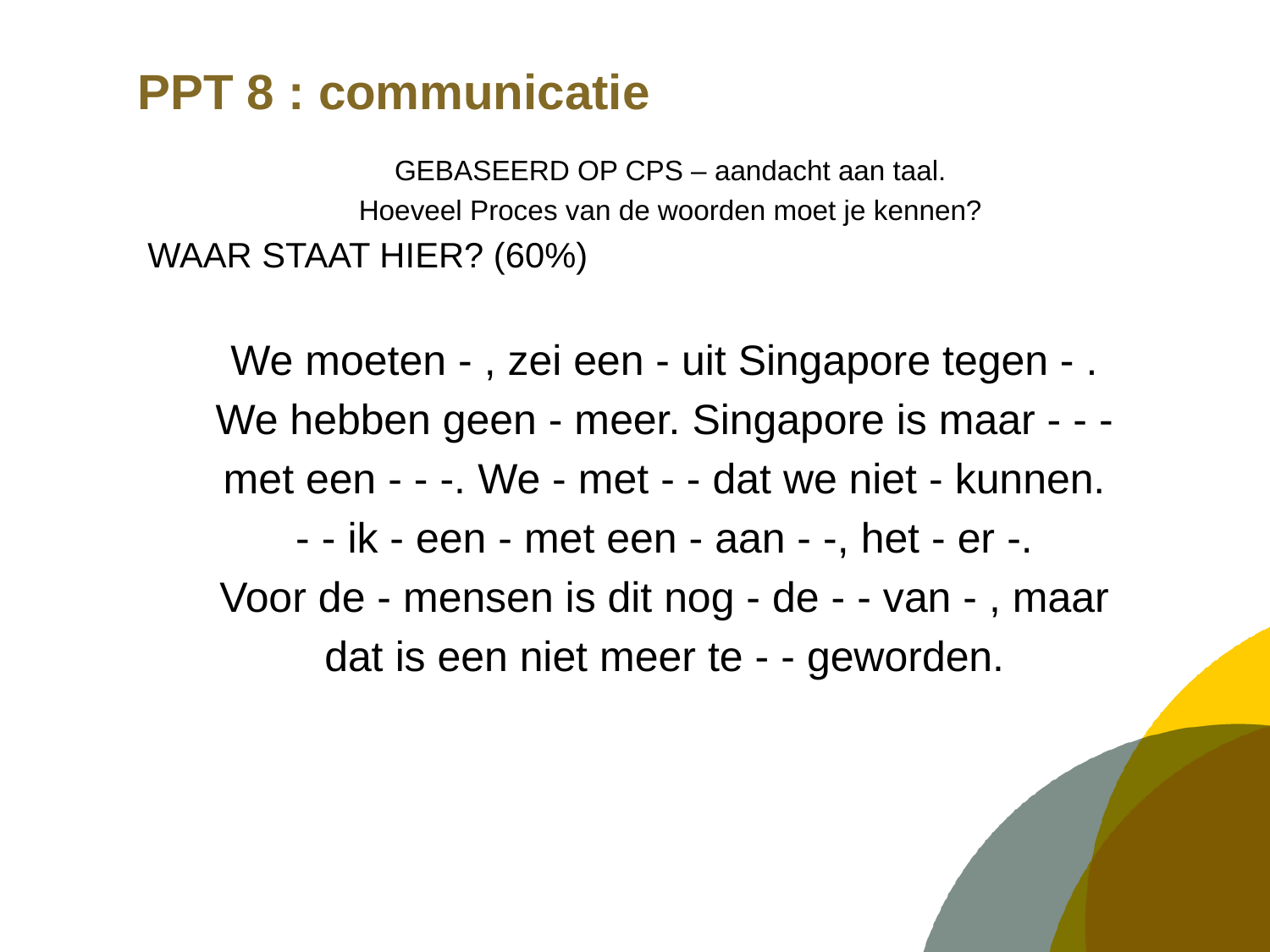

# PPT 8 : communicatie
GEBASEERD OP CPS – aandacht aan taal.
Hoeveel Proces van de woorden moet je kennen?
WAAR STAAT HIER? (60%)

We moeten - , zei een - uit Singapore tegen - .
We hebben geen - meer. Singapore is maar - - -
met een - - -. We - met - - dat we niet - kunnen.
- - ik - een - met een - aan - -, het - er -.
Voor de - mensen is dit nog - de - - van - , maar
dat is een niet meer te - - geworden.